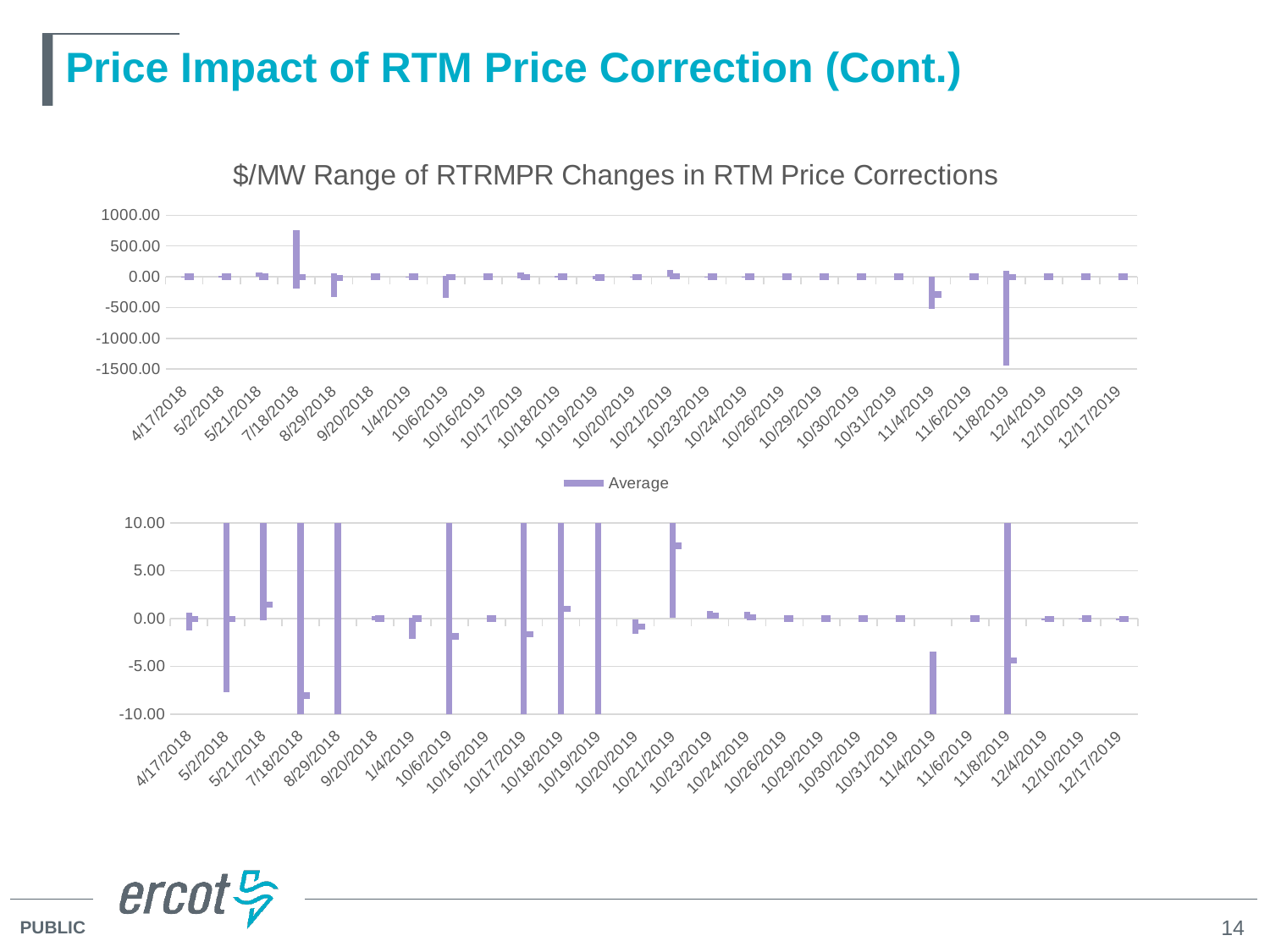

# Price Impact of RTM Price Correction (Cont.)

[unsupported chart]

[unsupported chart]